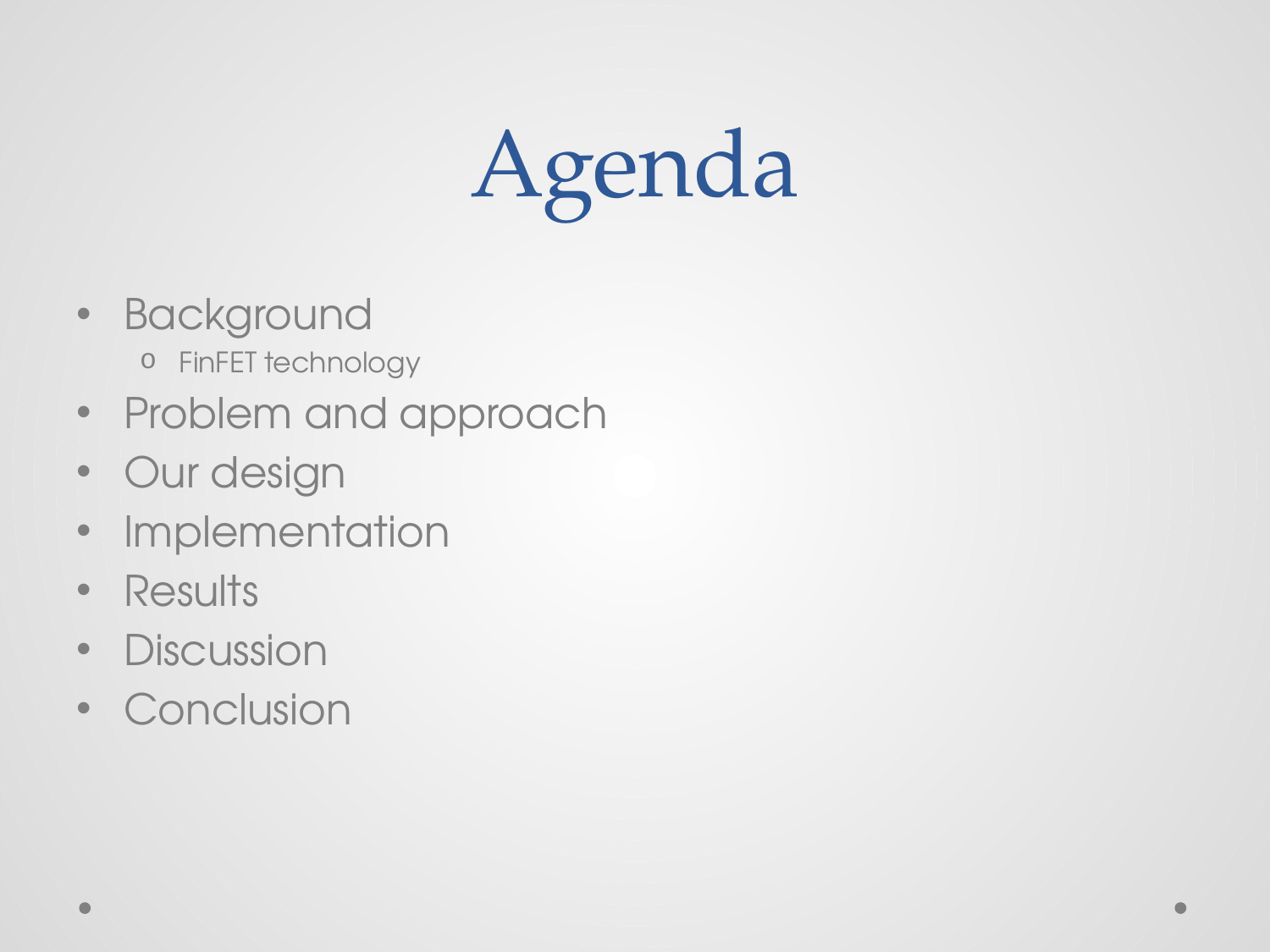

# Agenda

Background
FinFET technology
Problem and approach
Our design
Implementation
Results
Discussion
Conclusion